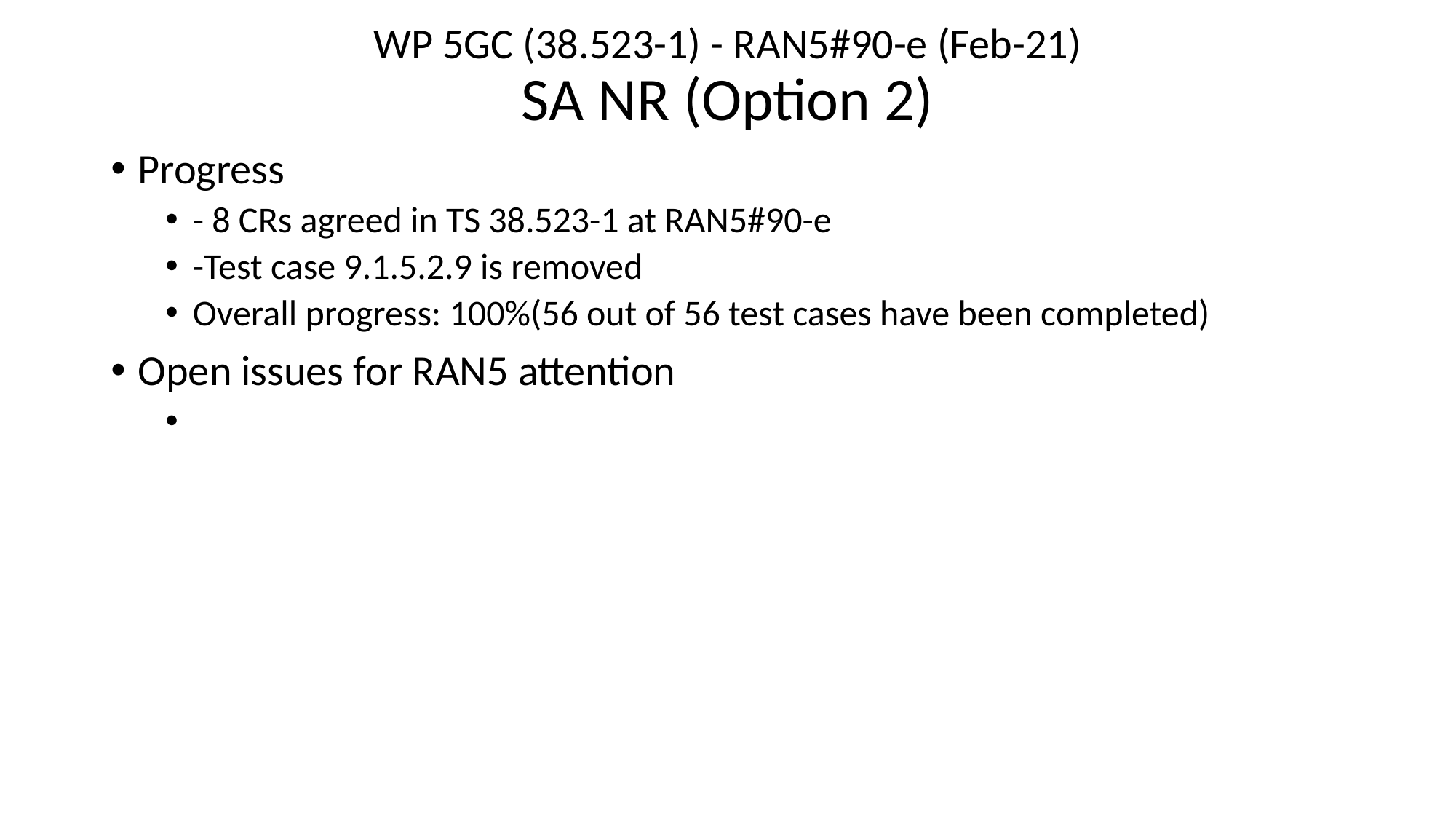

# WP 5GC (38.523-1) - RAN5#90-e (Feb-21) SA NR (Option 2)
Progress
- 8 CRs agreed in TS 38.523-1 at RAN5#90-e
-Test case 9.1.5.2.9 is removed
Overall progress: 100%(56 out of 56 test cases have been completed)
Open issues for RAN5 attention